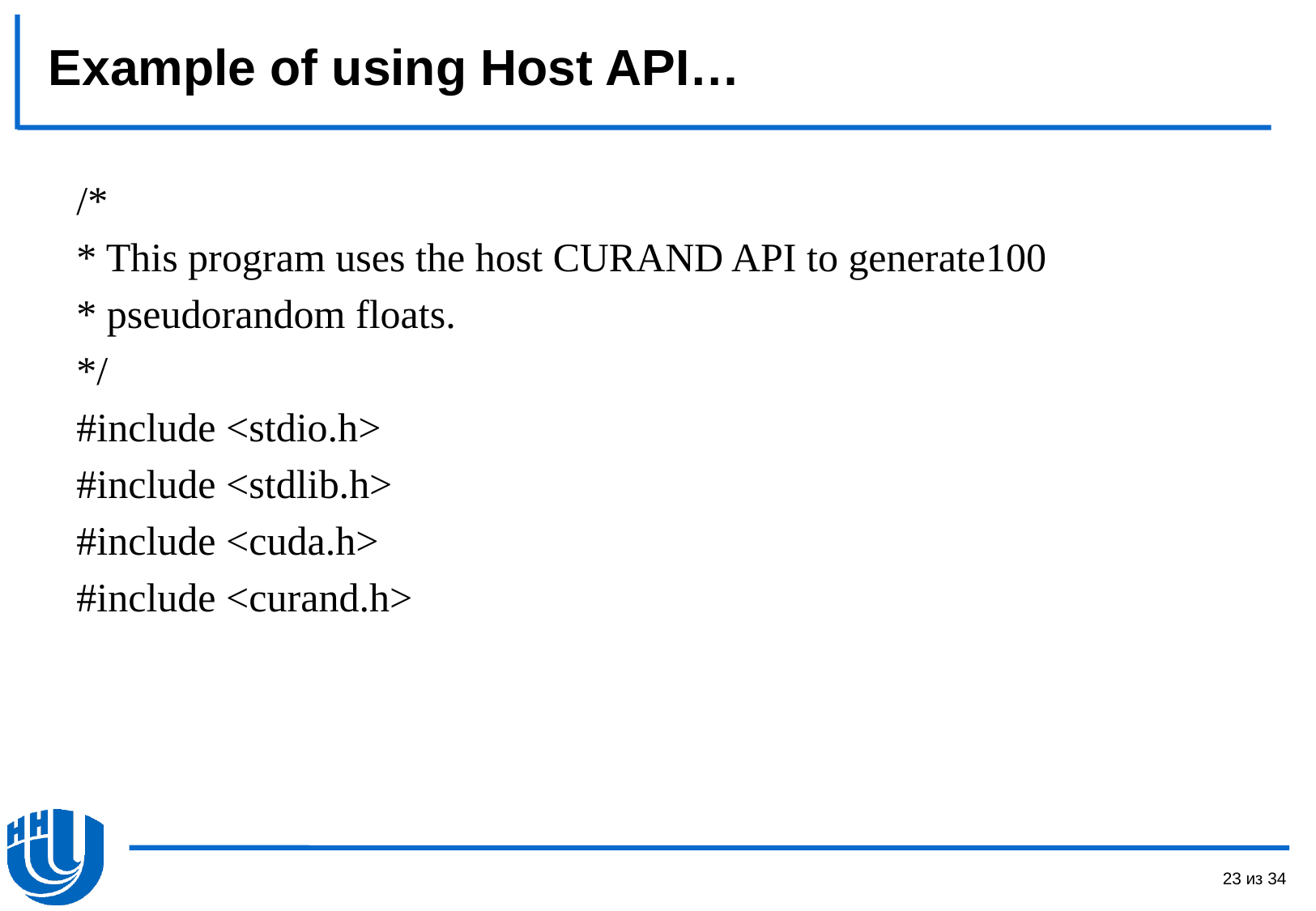

# Example of using Host API…
/*
* This program uses the host CURAND API to generate100
* pseudorandom floats.
*/
#include <stdio.h>
#include <stdlib.h>
#include <cuda.h>
#include <curand.h>

23